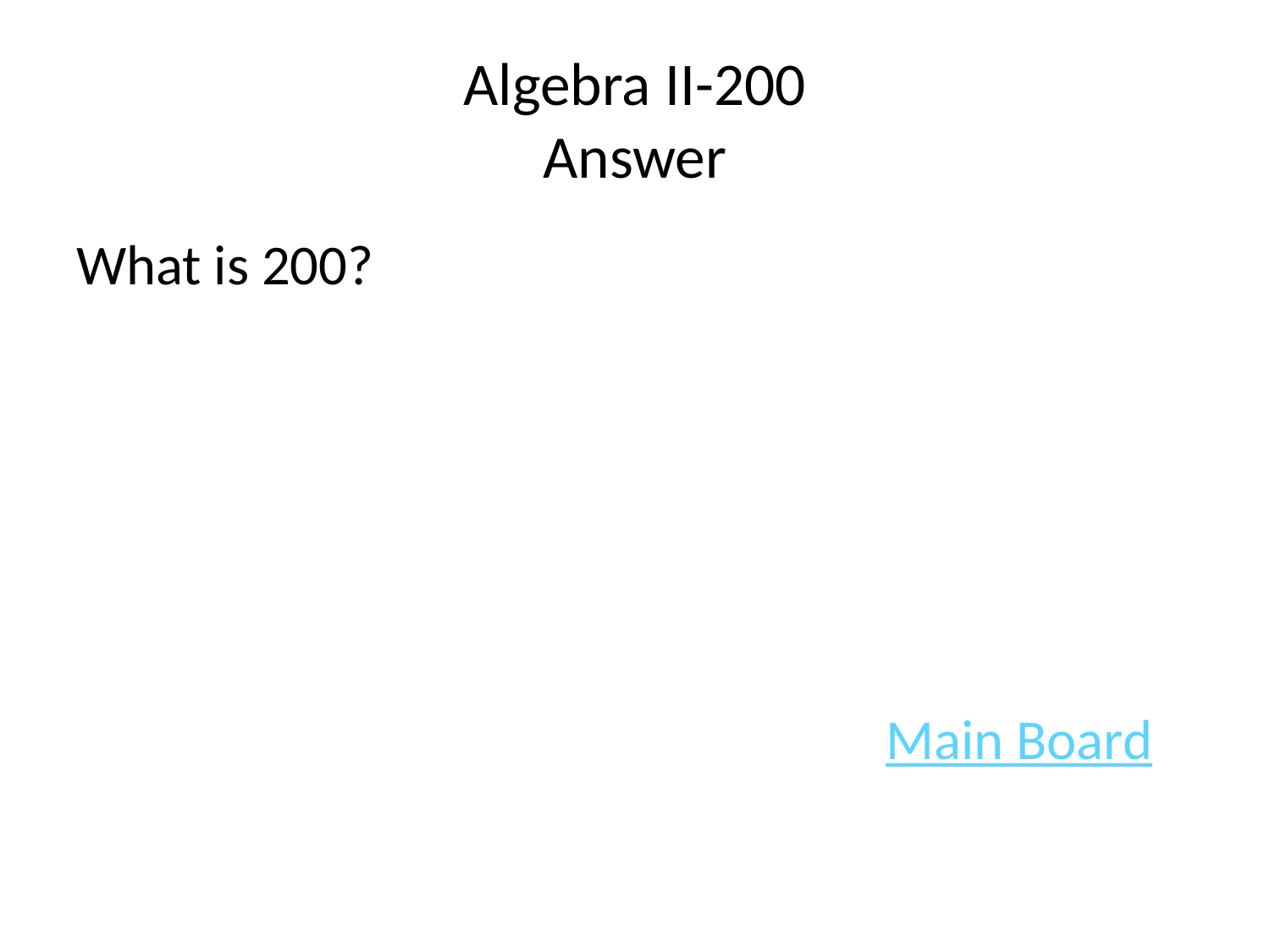

# Algebra II-200 Answer
What is 200?

							Main Board